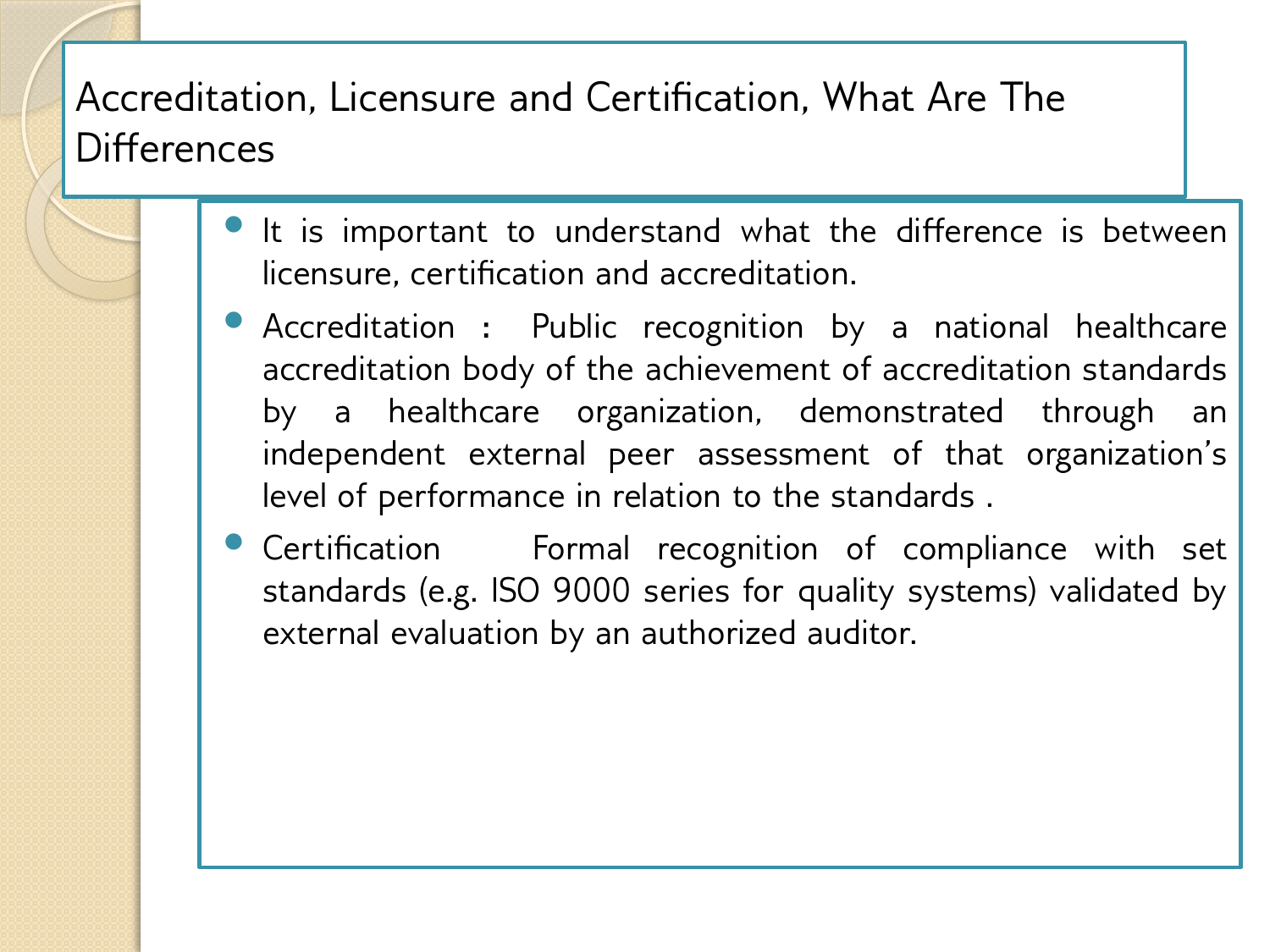

# Accreditation, Licensure and Certification, What Are The Differences
It is important to understand what the difference is between licensure, certification and accreditation.
Accreditation :	Public recognition by a national healthcare accreditation body of the achievement of accreditation standards by a healthcare organization, demonstrated through an independent external peer assessment of that organization’s level of performance in relation to the standards .
Certification 	Formal recognition of compliance with set standards (e.g. ISO 9000 series for quality systems) validated by external evaluation by an authorized auditor.